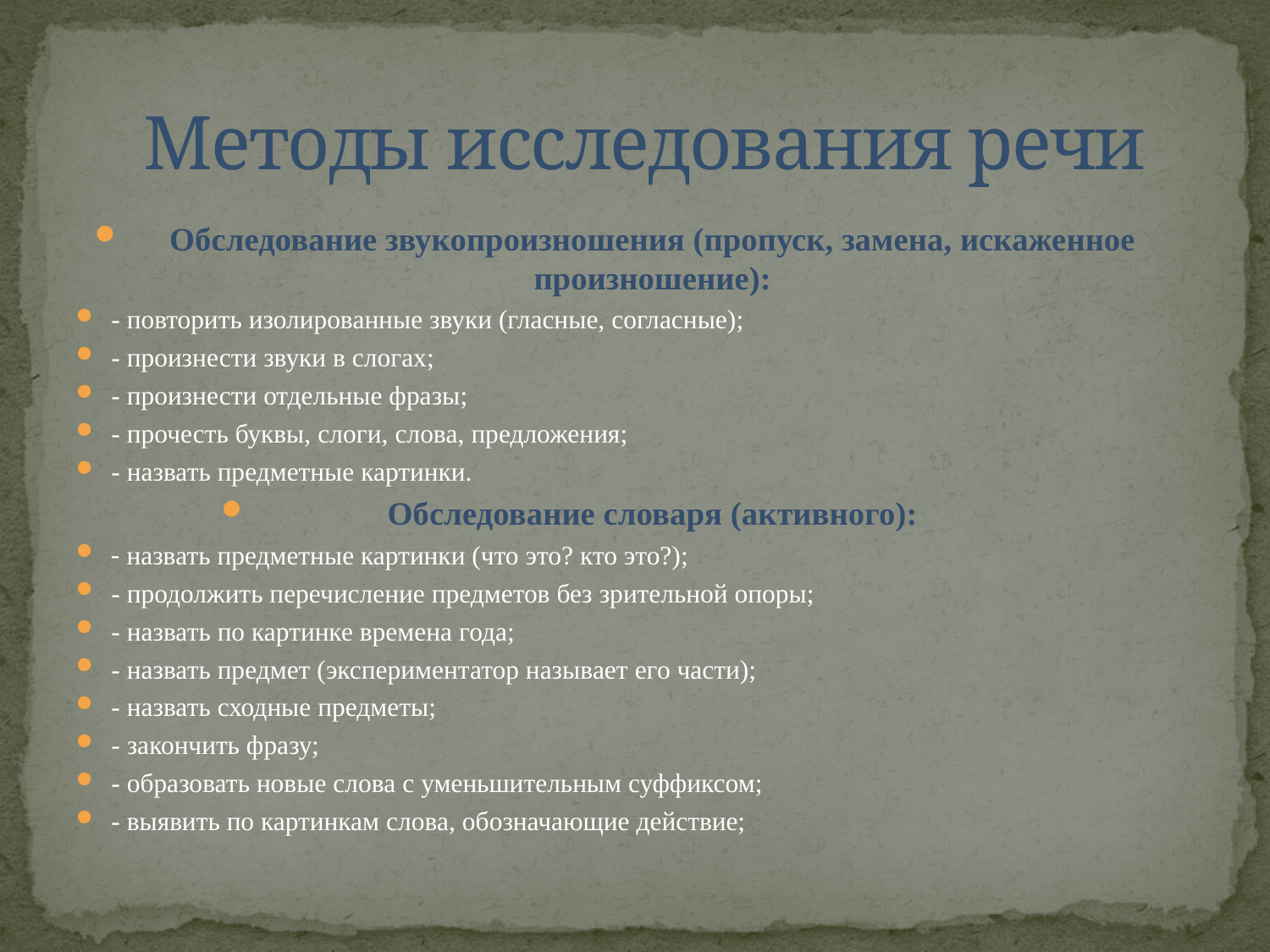

# Методы исследования речи
Обследование звукопроизношения (пропуск, замена, искаженное произношение):
- повторить изолированные звуки (гласные, согласные);
- произнести звуки в слогах;
- произнести отдельные фразы;
- прочесть буквы, слоги, слова, предложения;
- назвать предметные картинки.
Обследование словаря (активного):
- назвать предметные картинки (что это? кто это?);
- продолжить перечисление предметов без зрительной опоры;
- назвать по картинке времена года;
- назвать предмет (экспериментатор называет его части);
- назвать сходные предметы;
- закончить фразу;
- образовать новые слова с уменьшительным суффиксом;
- выявить по картинкам слова, обозначающие действие;